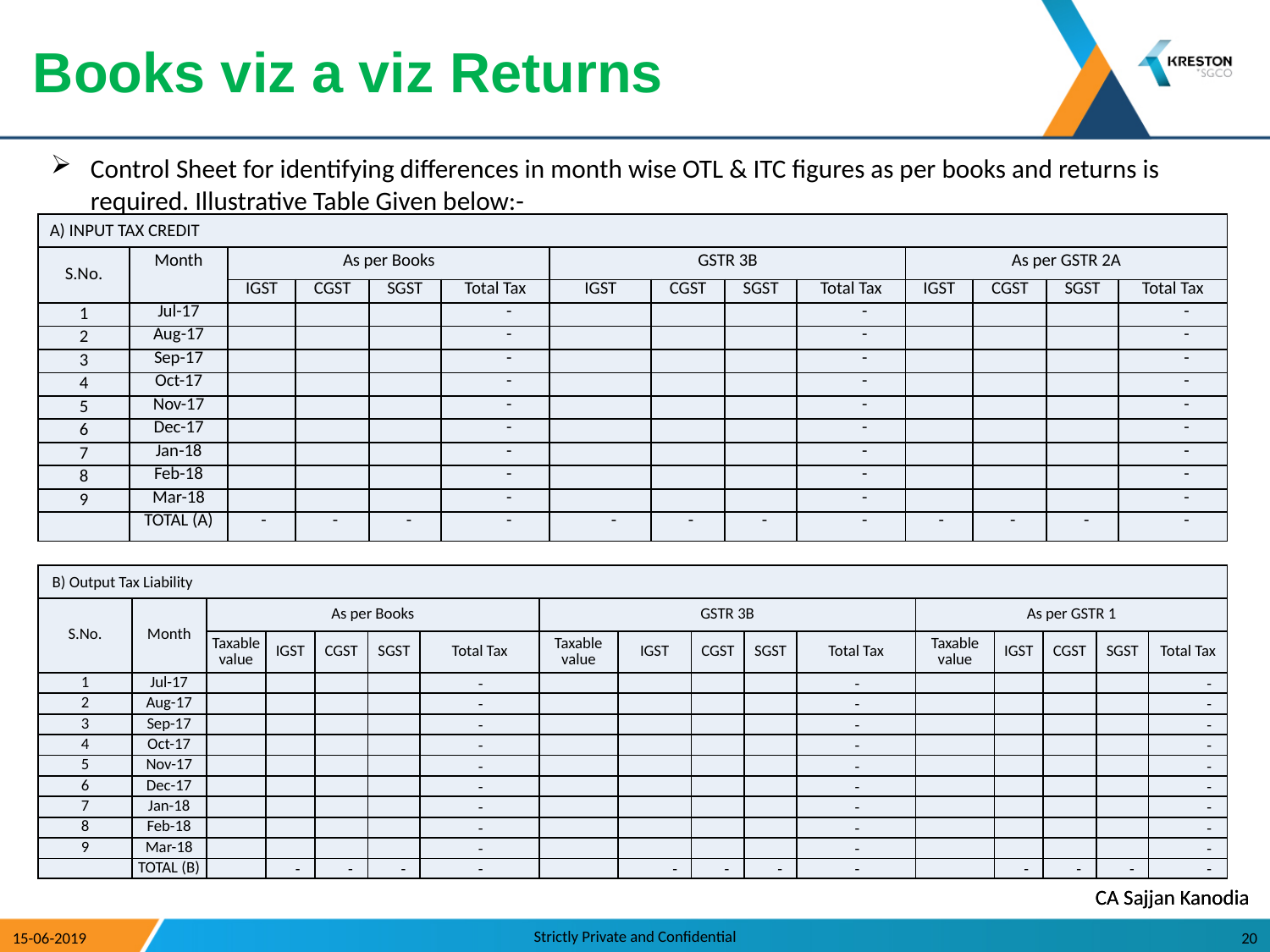

Books viz a viz Returns
Control Sheet for identifying differences in month wise OTL & ITC figures as per books and returns is required. Illustrative Table Given below:-
| A) INPUT TAX CREDIT |  |  |  |  |  |  |  |  |  |  |  |  |  |
| --- | --- | --- | --- | --- | --- | --- | --- | --- | --- | --- | --- | --- | --- |
| S.No. | Month | As per Books |  |  |  | GSTR 3B |  |  |  | As per GSTR 2A |  |  |  |
|  |  | IGST | CGST | SGST | Total Tax | IGST | CGST | SGST | Total Tax | IGST | CGST | SGST | Total Tax |
| 1 | Jul-17 |  |  |  | - |  |  |  | - |  |  |  | - |
| 2 | Aug-17 |  |  |  | - |  |  |  | - |  |  |  | - |
| 3 | Sep-17 |  |  |  | - |  |  |  | - |  |  |  | - |
| 4 | Oct-17 |  |  |  | - |  |  |  | - |  |  |  | - |
| 5 | Nov-17 |  |  |  | - |  |  |  | - |  |  |  | - |
| 6 | Dec-17 |  |  |  | - |  |  |  | - |  |  |  | - |
| 7 | Jan-18 |  |  |  | - |  |  |  | - |  |  |  | - |
| 8 | Feb-18 |  |  |  | - |  |  |  | - |  |  |  | - |
| 9 | Mar-18 |  |  |  | - |  |  |  | - |  |  |  | - |
|  | TOTAL (A) | - | - | - | - | - | - | - | - | - | - | - | - |
| B) Output Tax Liability |  |  |  |  |  |  |  |  |  |  |  |  |  |  |  |  |
| --- | --- | --- | --- | --- | --- | --- | --- | --- | --- | --- | --- | --- | --- | --- | --- | --- |
| S.No. | Month | As per Books |  |  |  |  | GSTR 3B |  |  |  |  | As per GSTR 1 |  |  |  |  |
|  |  | Taxable value | IGST | CGST | SGST | Total Tax | Taxable value | IGST | CGST | SGST | Total Tax | Taxable value | IGST | CGST | SGST | Total Tax |
| 1 | Jul-17 |  |  |  |  | - |  |  |  |  | - |  |  |  |  | - |
| 2 | Aug-17 |  |  |  |  | - |  |  |  |  | - |  |  |  |  | - |
| 3 | Sep-17 |  |  |  |  | - |  |  |  |  | - |  |  |  |  | - |
| 4 | Oct-17 |  |  |  |  | - |  |  |  |  | - |  |  |  |  | - |
| 5 | Nov-17 |  |  |  |  | - |  |  |  |  | - |  |  |  |  | - |
| 6 | Dec-17 |  |  |  |  | - |  |  |  |  | - |  |  |  |  | - |
| 7 | Jan-18 |  |  |  |  | - |  |  |  |  | - |  |  |  |  | - |
| 8 | Feb-18 |  |  |  |  | - |  |  |  |  | - |  |  |  |  | - |
| 9 | Mar-18 |  |  |  |  | - |  |  |  |  | - |  |  |  |  | - |
|  | TOTAL (B) |  | - | - | - | - |  | - | - | - | - |  | - | - | - | - |